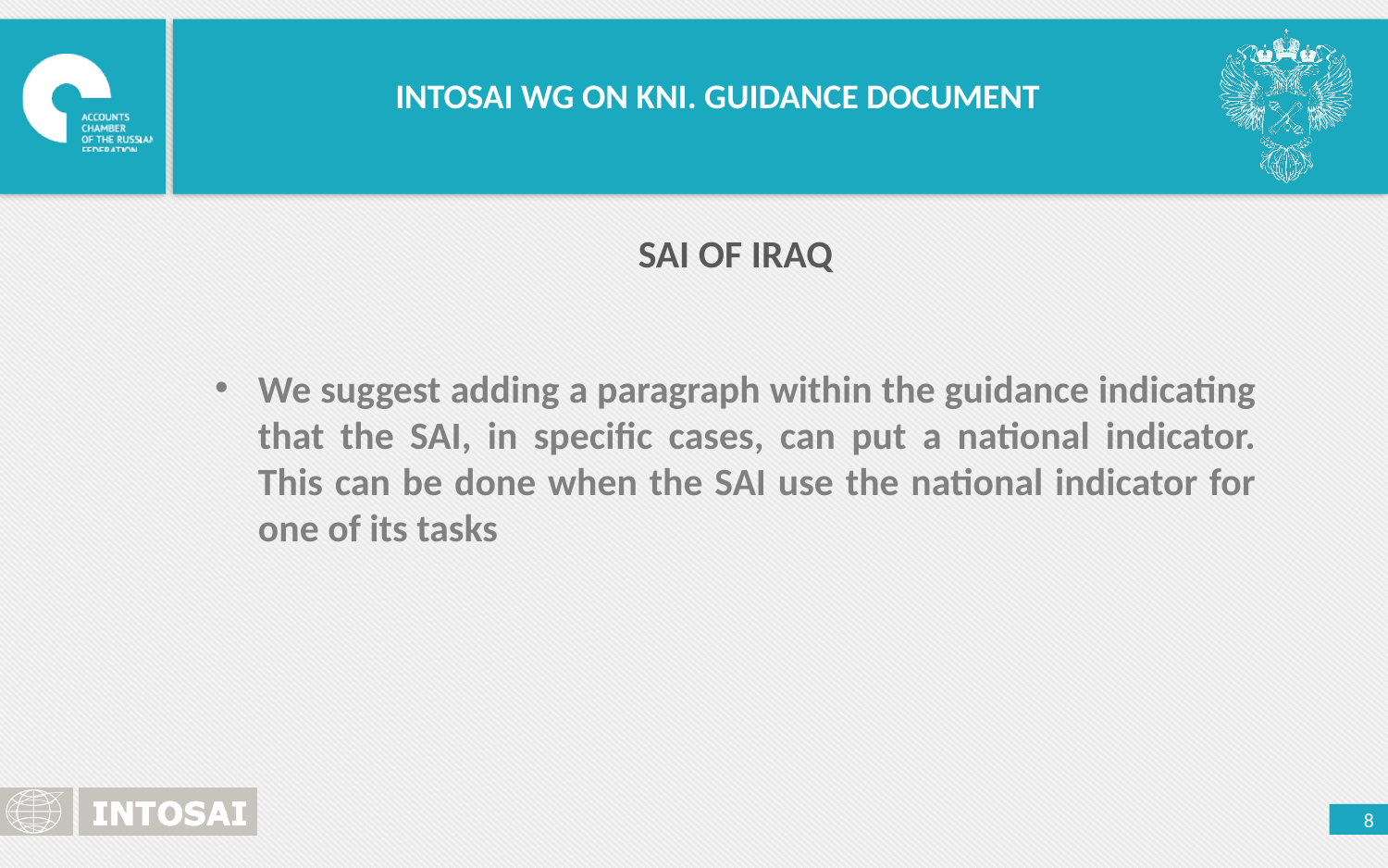

INTOSAI WG ON KNI. GUIDANCE DOCUMENT
SAI OF IRAQ
We suggest adding a paragraph within the guidance indicating that the SAI, in specific cases, can put a national indicator. This can be done when the SAI use the national indicator for one of its tasks